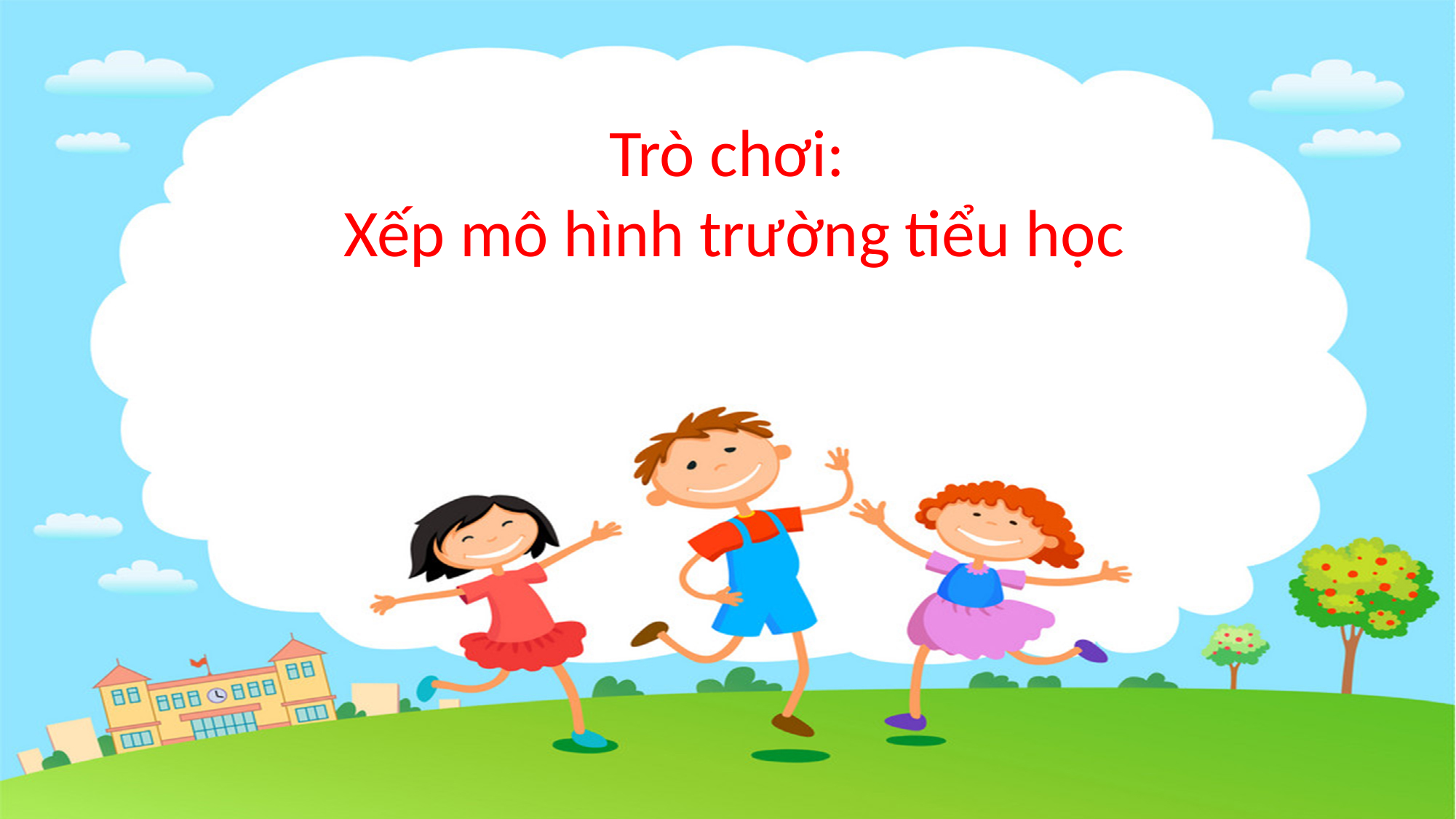

Trò chơi:
Xếp mô hình trường tiểu học